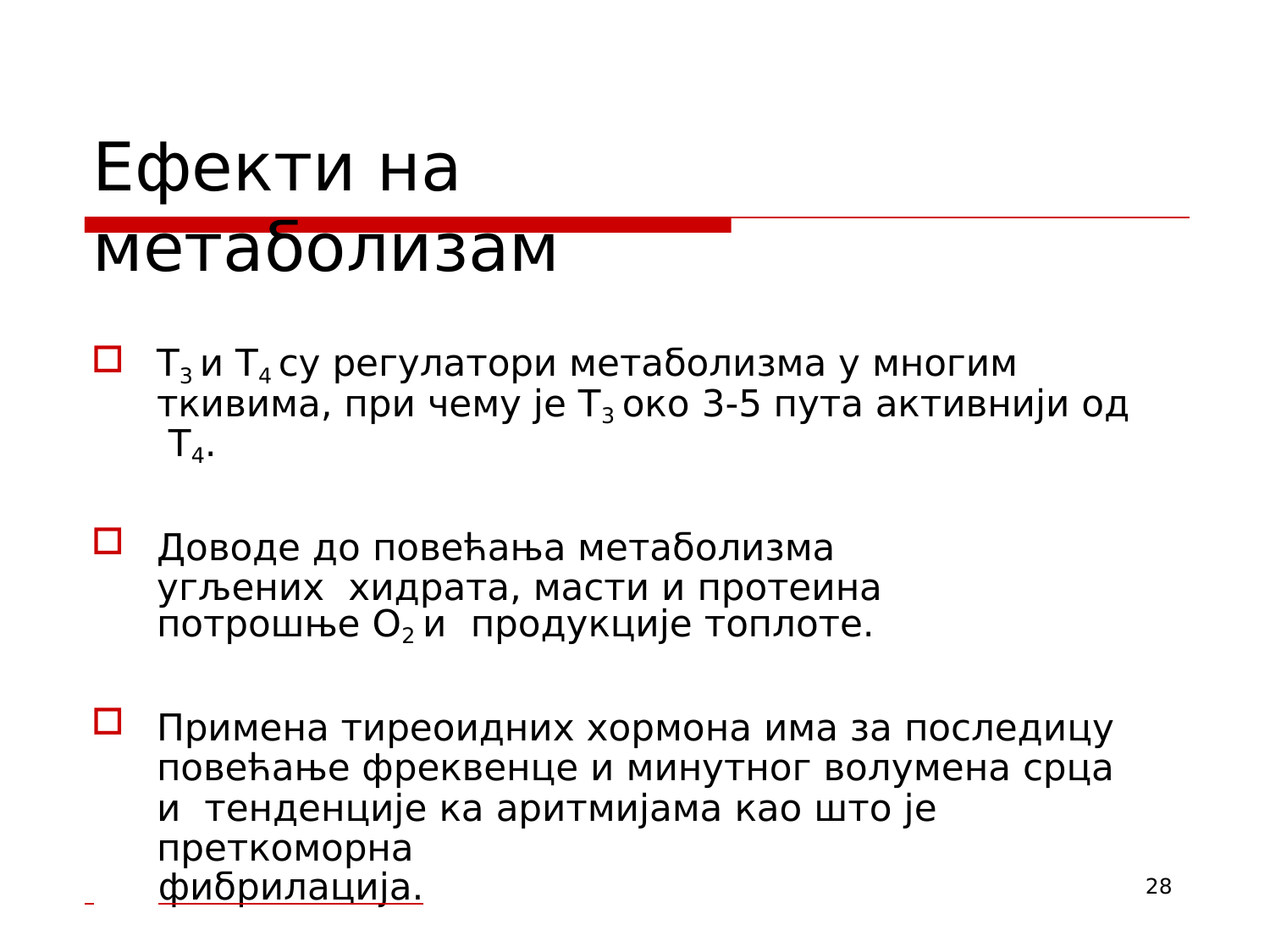

# Ефекти на метаболизам
Т3 и Т4 су регулатори метаболизма у многим  ткивима, при чему је Т3 око 3-5 пута активнији од  Т4.

Доводе до повећања метаболизма угљених  хидрата, масти и протеина потрошње О2 и  продукције топлоте.

Примена тиреоидних хормона има за последицу  повећање фреквенце и минутног волумена срца и  тенденције ка аритмијама као што је преткоморна
 	фибрилација.
28